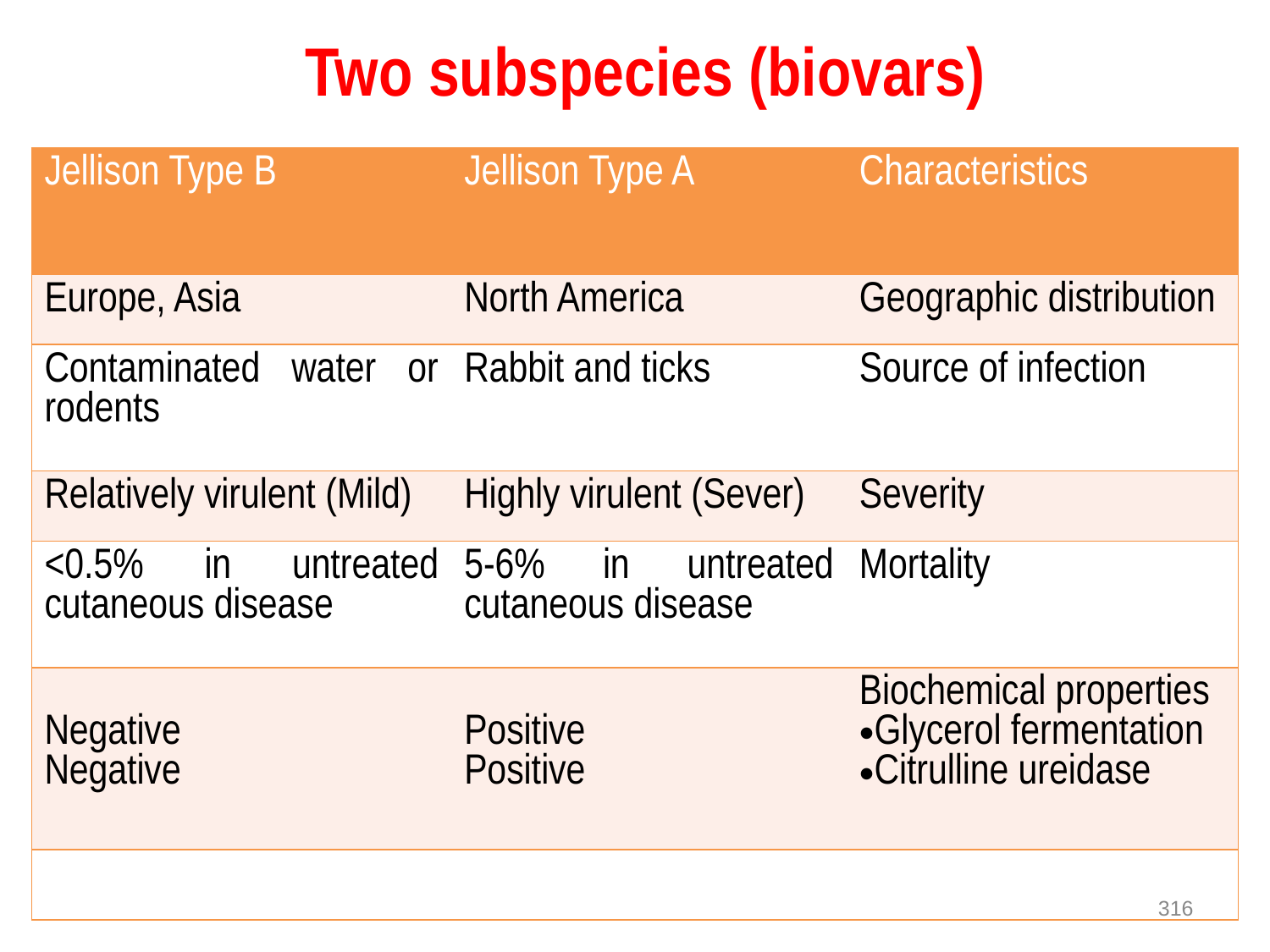

# Two subspecies (biovars)
| Jellison Type B | Jellison Type A | Characteristics |
| --- | --- | --- |
| Europe, Asia | North America | Geographic distribution |
| Contaminated water or rodents | Rabbit and ticks | Source of infection |
| Relatively virulent (Mild) | Highly virulent (Sever) | Severity |
| <0.5% in untreated cutaneous disease | 5-6% in untreated cutaneous disease | Mortality |
| Negative Negative | Positive Positive | Biochemical properties Glycerol fermentation Citrulline ureidase |
|  |  |  |

316